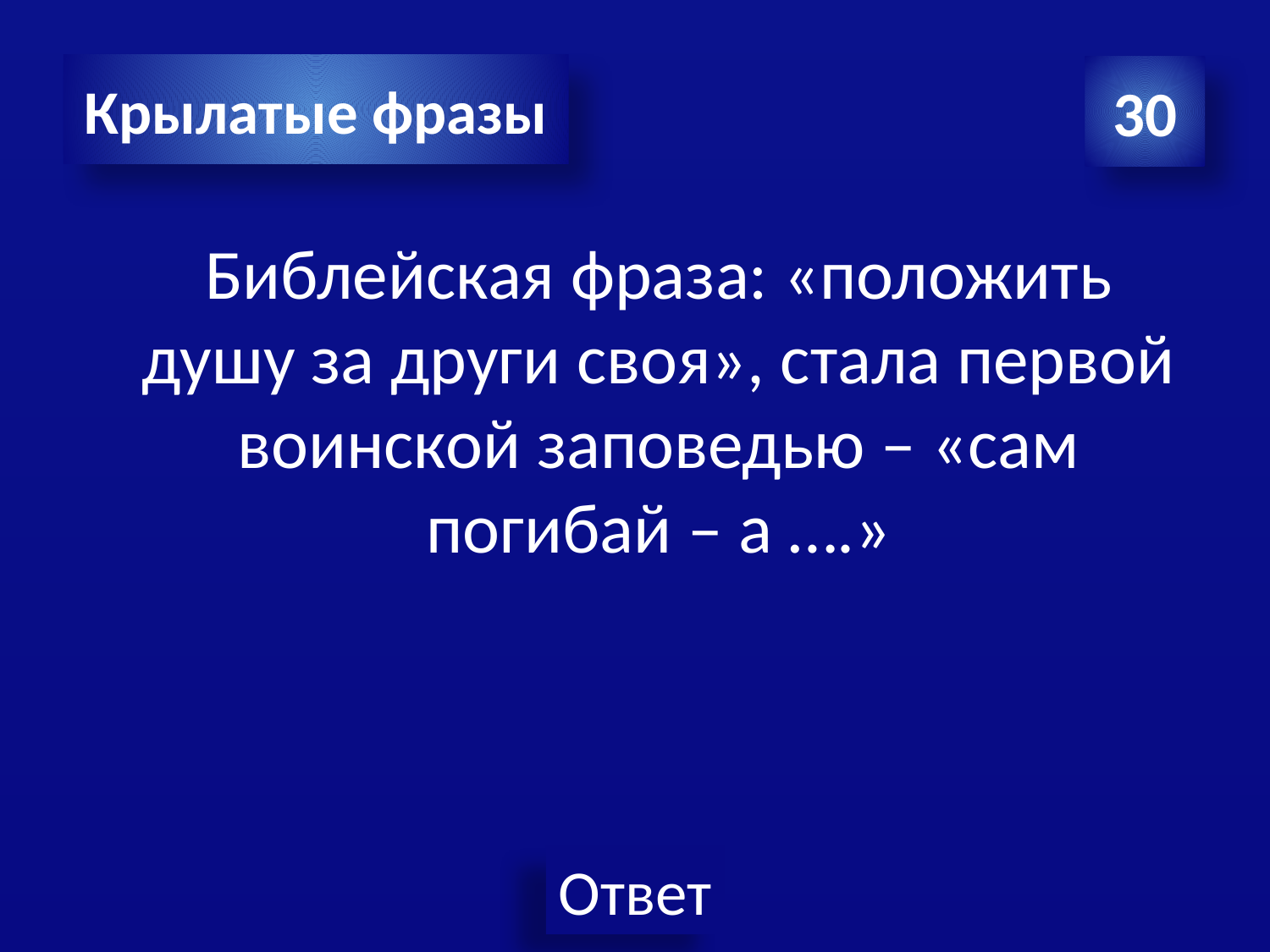

Крылатые фразы
30
   Библейская фраза: «положить душу за други своя», стала первой воинской заповедью – «сам погибай – а ….»